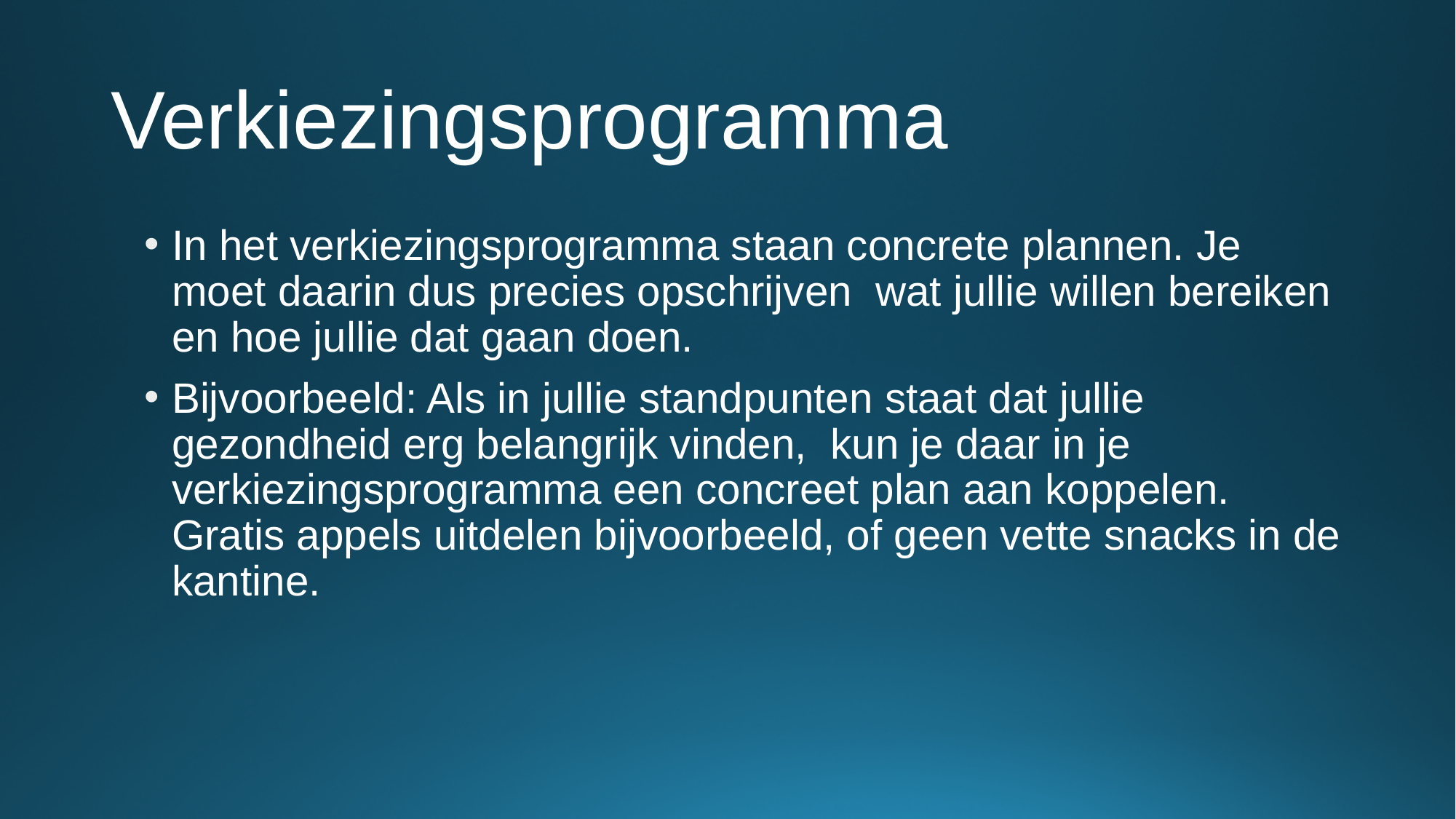

# Verkiezingsprogramma
In het verkiezingsprogramma staan concrete plannen. Je moet daarin dus precies opschrijven  wat jullie willen bereiken en hoe jullie dat gaan doen.
Bijvoorbeeld: Als in jullie standpunten staat dat jullie gezondheid erg belangrijk vinden,  kun je daar in je verkiezingsprogramma een concreet plan aan koppelen. Gratis appels uitdelen bijvoorbeeld, of geen vette snacks in de kantine.